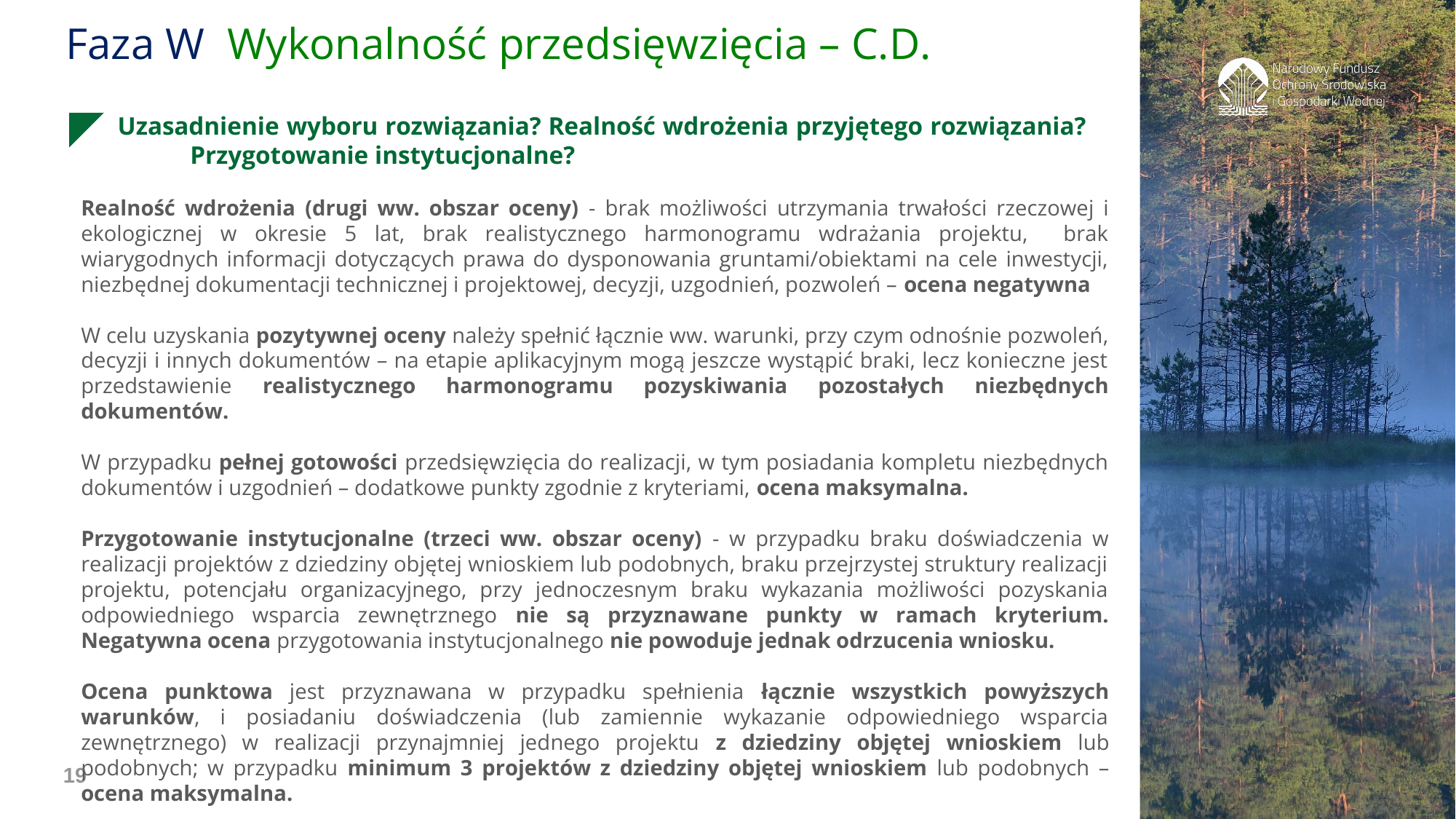

Faza W  Wykonalność przedsięwzięcia – C.D.
     Uzasadnienie wyboru rozwiązania? Realność wdrożenia przyjętego rozwiązania?    	Przygotowanie instytucjonalne?

Realność wdrożenia (drugi ww. obszar oceny) - brak możliwości utrzymania trwałości rzeczowej i ekologicznej w okresie 5 lat, brak realistycznego harmonogramu wdrażania projektu,  brak wiarygodnych informacji dotyczących prawa do dysponowania gruntami/obiektami na cele inwestycji, niezbędnej dokumentacji technicznej i projektowej, decyzji, uzgodnień, pozwoleń – ocena negatywna

W celu uzyskania pozytywnej oceny należy spełnić łącznie ww. warunki, przy czym odnośnie pozwoleń, decyzji i innych dokumentów – na etapie aplikacyjnym mogą jeszcze wystąpić braki, lecz konieczne jest przedstawienie realistycznego harmonogramu pozyskiwania pozostałych niezbędnych dokumentów.

W przypadku pełnej gotowości przedsięwzięcia do realizacji, w tym posiadania kompletu niezbędnych dokumentów i uzgodnień – dodatkowe punkty zgodnie z kryteriami, ocena maksymalna.

Przygotowanie instytucjonalne (trzeci ww. obszar oceny) - w przypadku braku doświadczenia w realizacji projektów z dziedziny objętej wnioskiem lub podobnych, braku przejrzystej struktury realizacji projektu, potencjału organizacyjnego, przy jednoczesnym braku wykazania możliwości pozyskania odpowiedniego wsparcia zewnętrznego nie są przyznawane punkty w ramach kryterium. Negatywna ocena przygotowania instytucjonalnego nie powoduje jednak odrzucenia wniosku.

Ocena punktowa jest przyznawana w przypadku spełnienia łącznie wszystkich powyższych warunków, i posiadaniu doświadczenia (lub zamiennie wykazanie odpowiedniego wsparcia zewnętrznego) w realizacji przynajmniej jednego projektu z dziedziny objętej wnioskiem lub podobnych; w przypadku minimum 3 projektów z dziedziny objętej wnioskiem lub podobnych – ocena maksymalna.